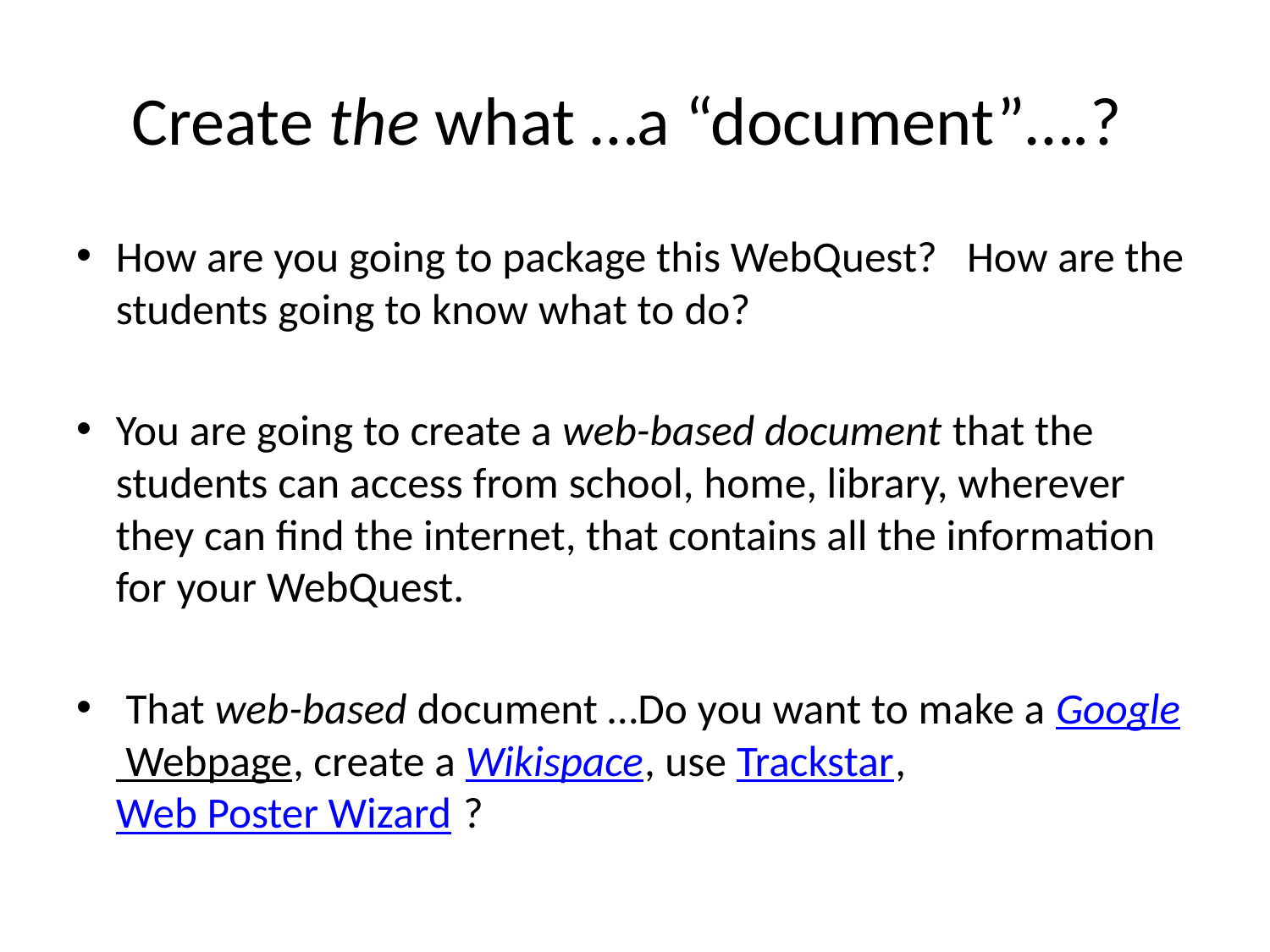

# Create the what …a “document”….?
How are you going to package this WebQuest?   How are the students going to know what to do?

You are going to create a web-based document that the students can access from school, home, library, wherever they can find the internet, that contains all the information for your WebQuest.

 That web-based document …Do you want to make a Google Webpage, create a Wikispace, use Trackstar, Web Poster Wizard ?